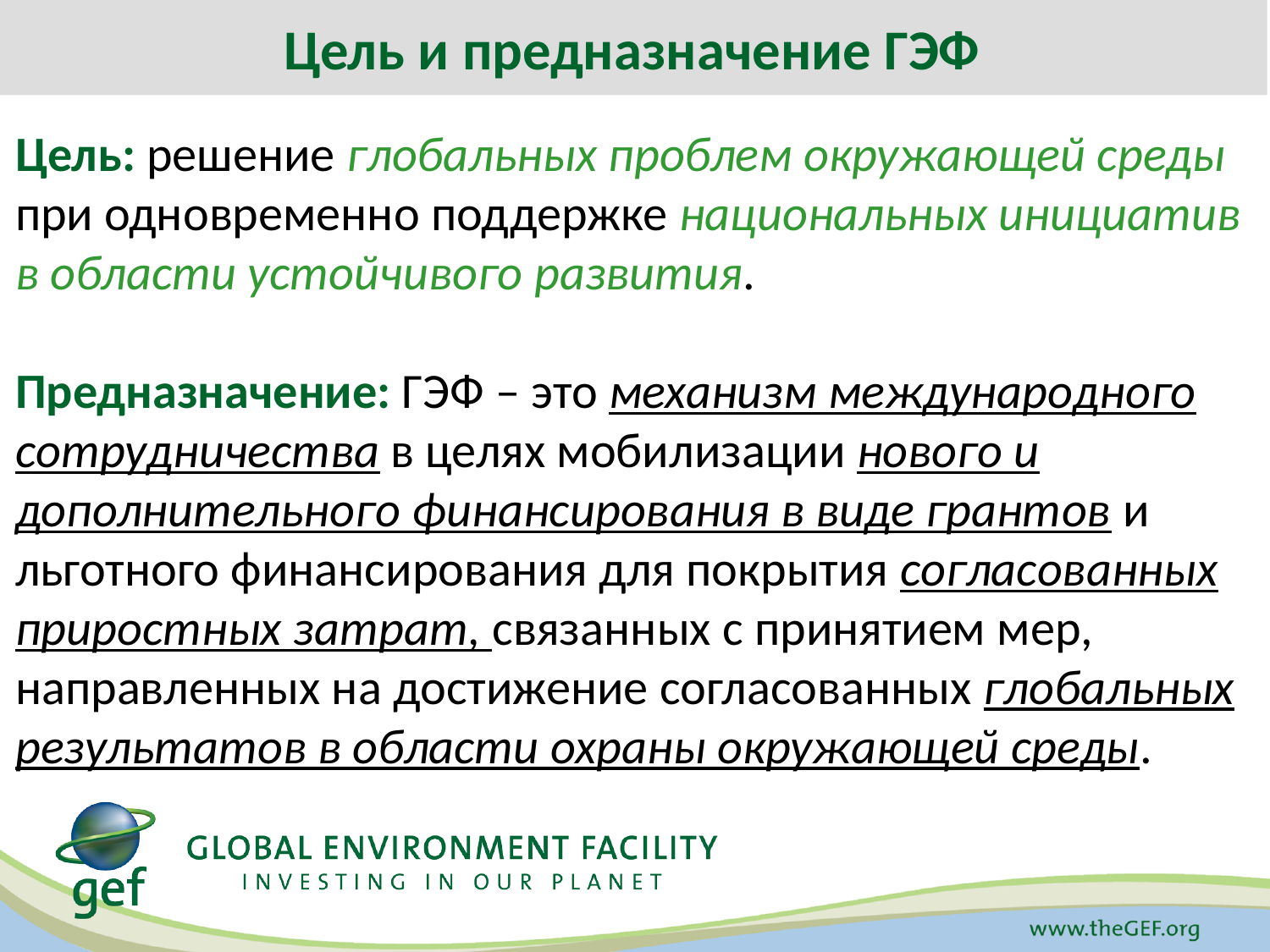

Цель и предназначение ГЭФ
Цель: решение глобальных проблем окружающей среды при одновременно поддержке национальных инициатив в области устойчивого развития.

Предназначение: ГЭФ – это механизм международного сотрудничества в целях мобилизации нового и дополнительного финансирования в виде грантов и льготного финансирования для покрытия согласованных приростных затрат, связанных с принятием мер, направленных на достижение согласованных глобальных результатов в области охраны окружающей среды.